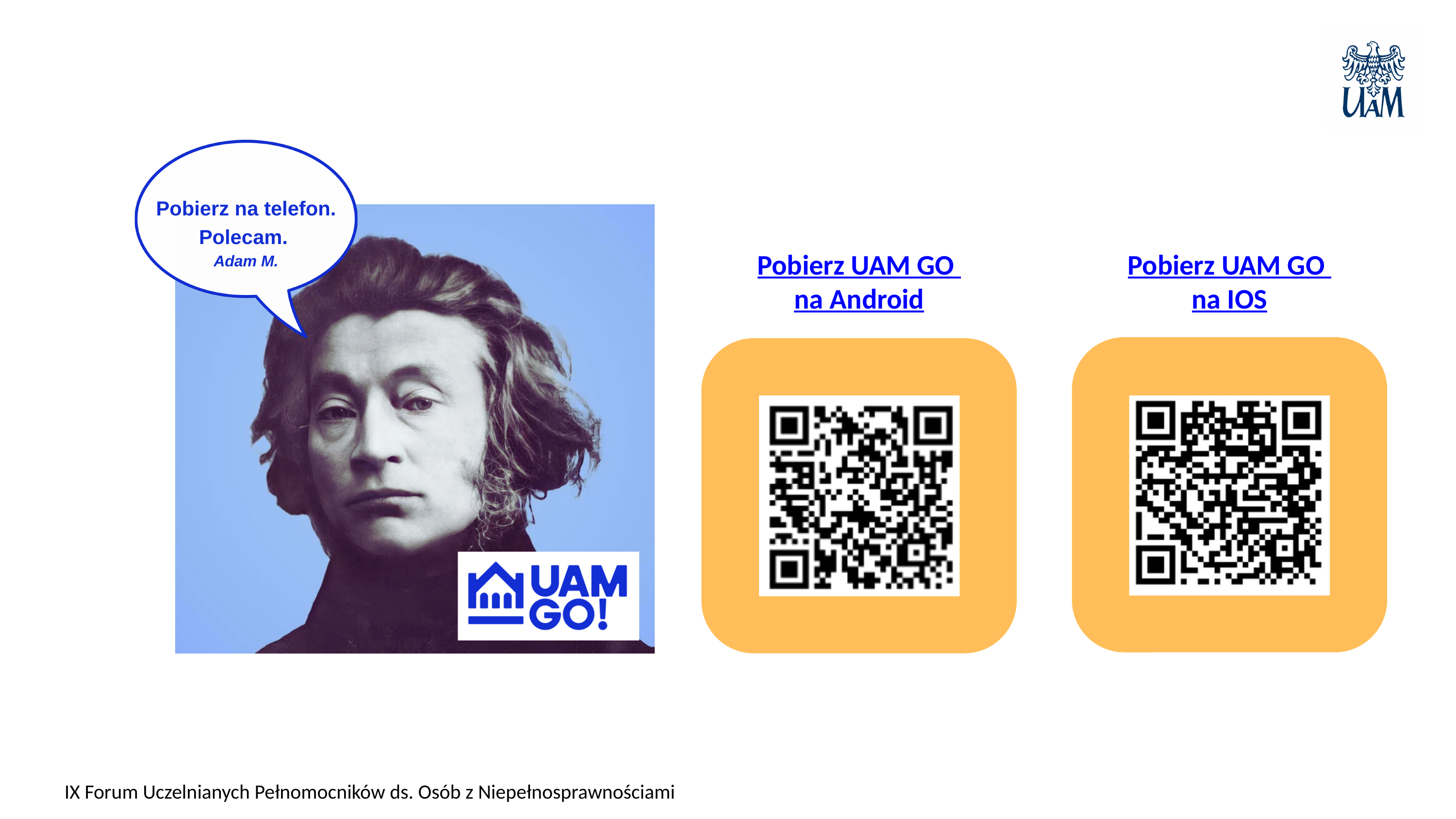

Pobierz na telefon.
Polecam.
Adam M.

Pobierz UAM GO
na IOS
Pobierz UAM GO
na Android

IX Forum Uczelnianych Pełnomocników ds. Osób z Niepełnosprawnościami